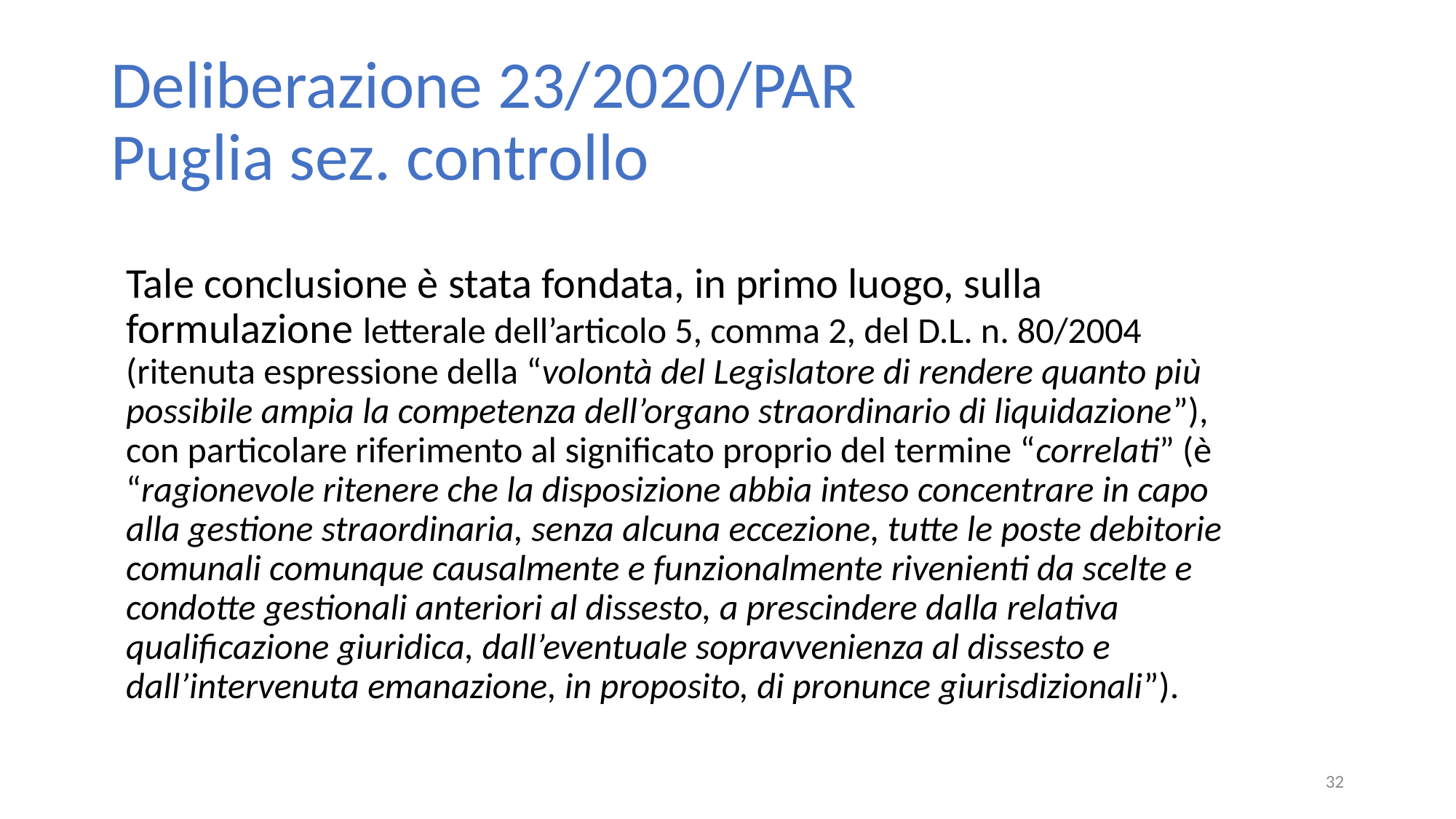

# Deliberazione 23/2020/PAR Puglia sez. controllo
Tale conclusione è stata fondata, in primo luogo, sulla formulazione letterale dell’articolo 5, comma 2, del D.L. n. 80/2004 (ritenuta espressione della “volontà del Legislatore di rendere quanto più possibile ampia la competenza dell’organo straordinario di liquidazione”), con particolare riferimento al significato proprio del termine “correlati” (è “ragionevole ritenere che la disposizione abbia inteso concentrare in capo alla gestione straordinaria, senza alcuna eccezione, tutte le poste debitorie comunali comunque causalmente e funzionalmente rivenienti da scelte e condotte gestionali anteriori al dissesto, a prescindere dalla relativa qualificazione giuridica, dall’eventuale sopravvenienza al dissesto e dall’intervenuta emanazione, in proposito, di pronunce giurisdizionali”).

32